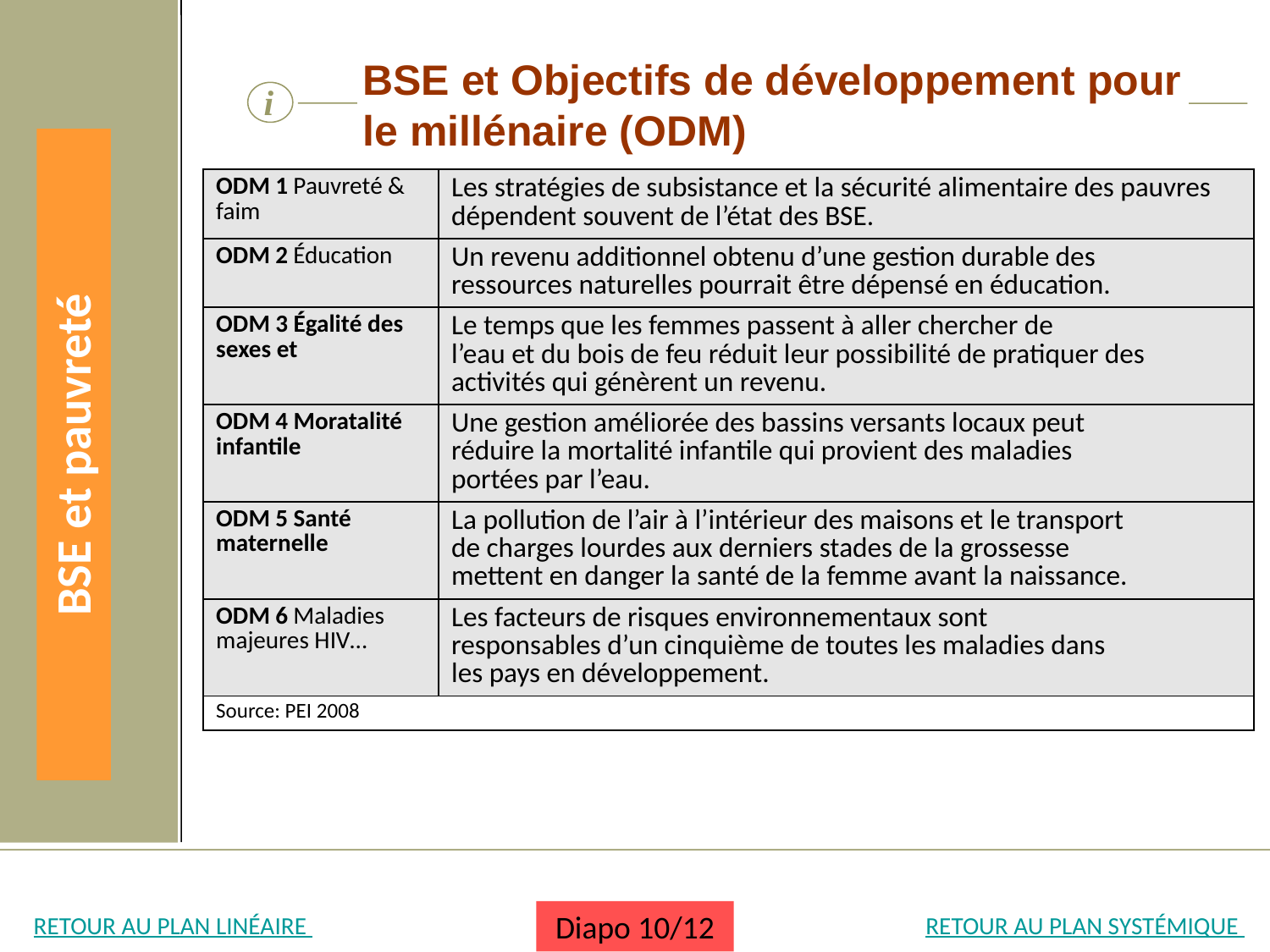

BSE et Objectifs de développement pour le millénaire (ODM)
i

| ODM 1 Pauvreté & faim | Les stratégies de subsistance et la sécurité alimentaire des pauvres dépendent souvent de l’état des BSE. |
| --- | --- |
| ODM 2 Éducation | Un revenu additionnel obtenu d’une gestion durable des ressources naturelles pourrait être dépensé en éducation. |
| ODM 3 Égalité des sexes et | Le temps que les femmes passent à aller chercher de l’eau et du bois de feu réduit leur possibilité de pratiquer des activités qui génèrent un revenu. |
| ODM 4 Moratalité infantile | Une gestion améliorée des bassins versants locaux peut réduire la mortalité infantile qui provient des maladies portées par l’eau. |
| ODM 5 Santé maternelle | La pollution de l’air à l’intérieur des maisons et le transport de charges lourdes aux derniers stades de la grossesse mettent en danger la santé de la femme avant la naissance. |
| ODM 6 Maladies majeures HIV… | Les facteurs de risques environnementaux sont responsables d’un cinquième de toutes les maladies dans les pays en développement. |
| Source: PEI 2008 |  |
BSE et pauvreté

RETOUR AU PLAN LINÉAIRE
RETOUR AU PLAN SYSTÉMIQUE
Diapo 10/12